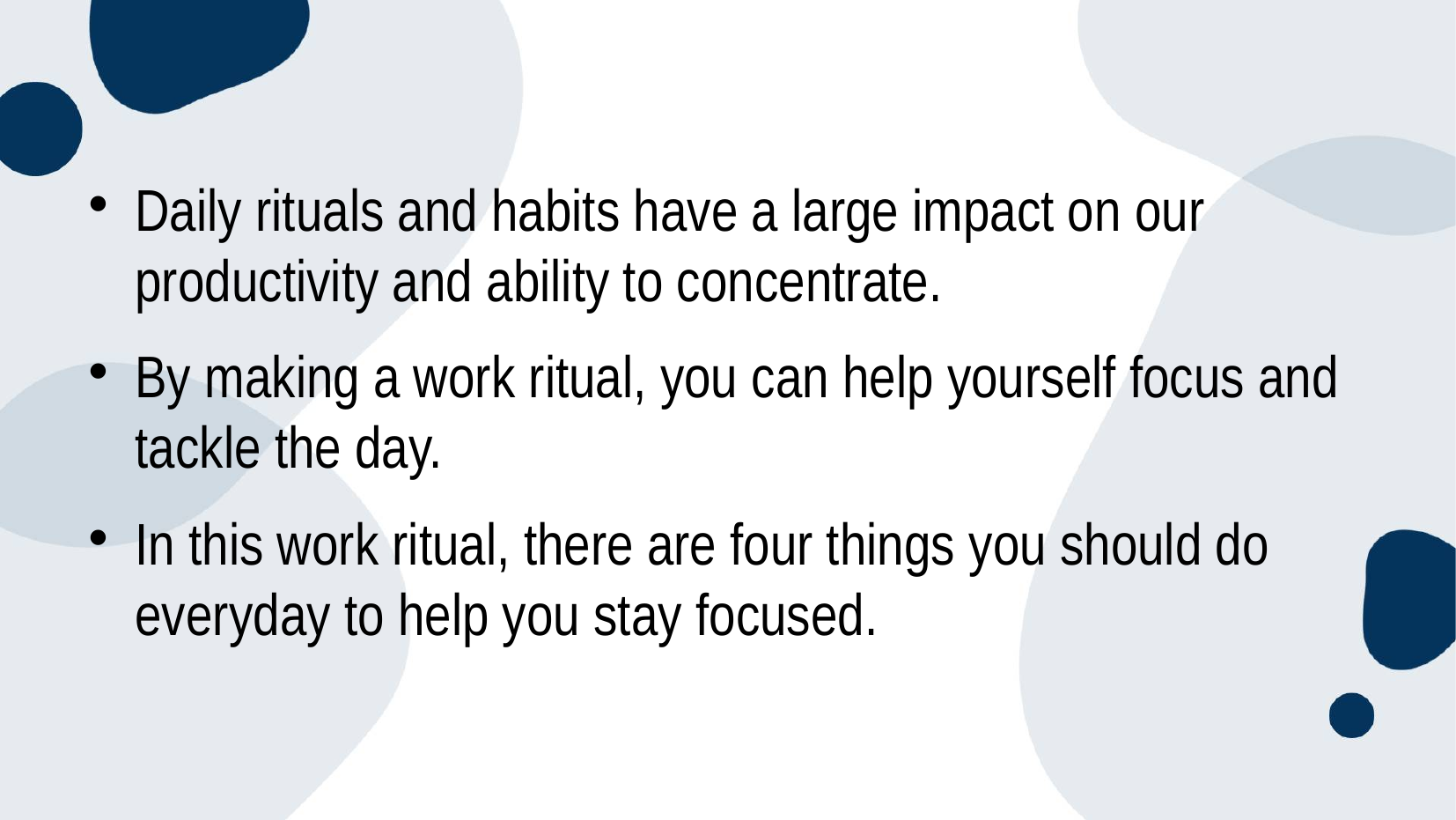

Daily rituals and habits have a large impact on our productivity and ability to concentrate.
By making a work ritual, you can help yourself focus and tackle the day.
In this work ritual, there are four things you should do everyday to help you stay focused.